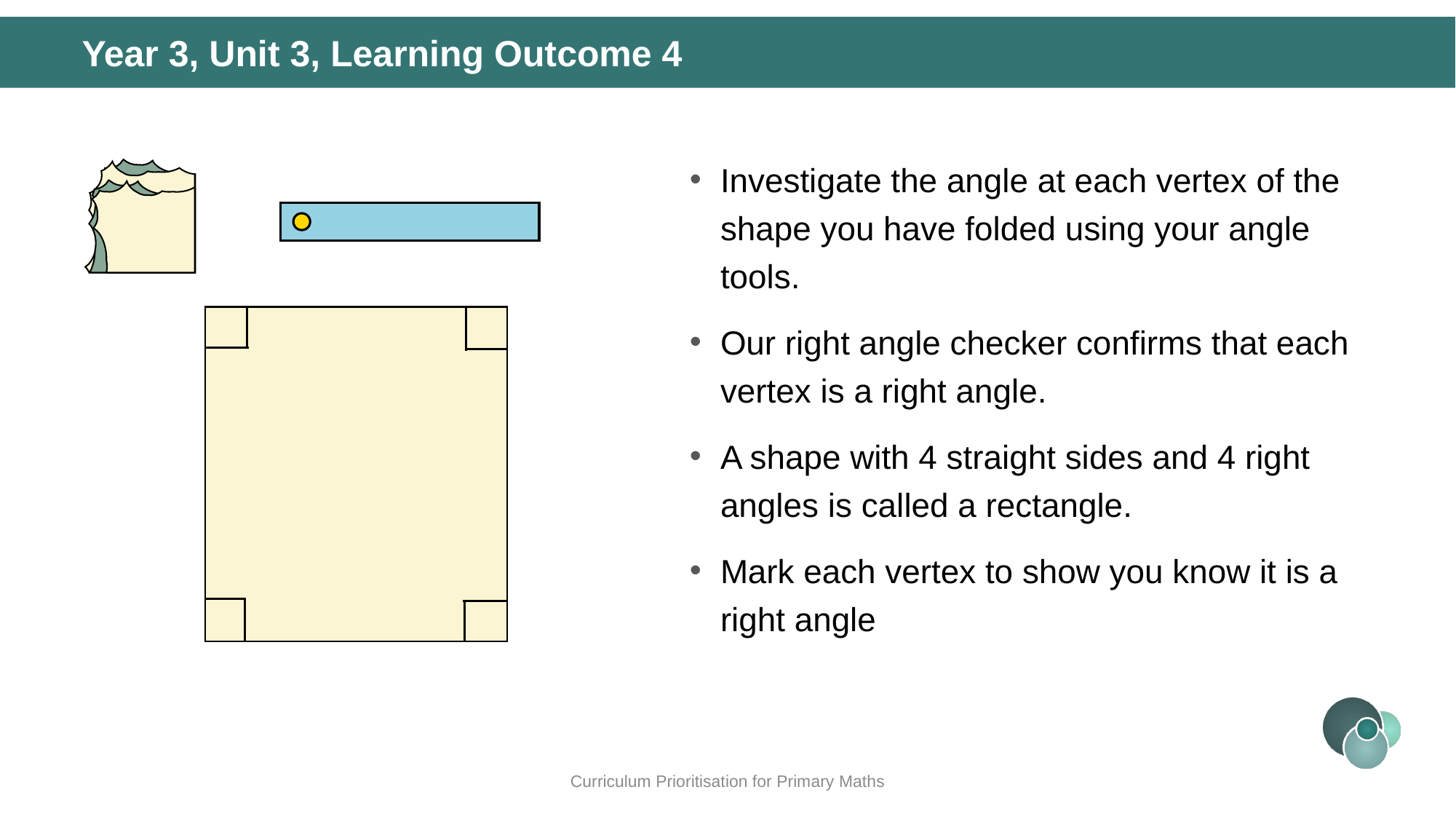

Year 3, Unit 3, Learning Outcome 4

Investigate the angle at each vertex of the shape you have folded using your angle tools.
Our right angle checker confirms that each vertex is a right angle.
A shape with 4 straight sides and 4 right angles is called a rectangle.
Mark each vertex to show you know it is a right angle

Curriculum Prioritisation for Primary Maths